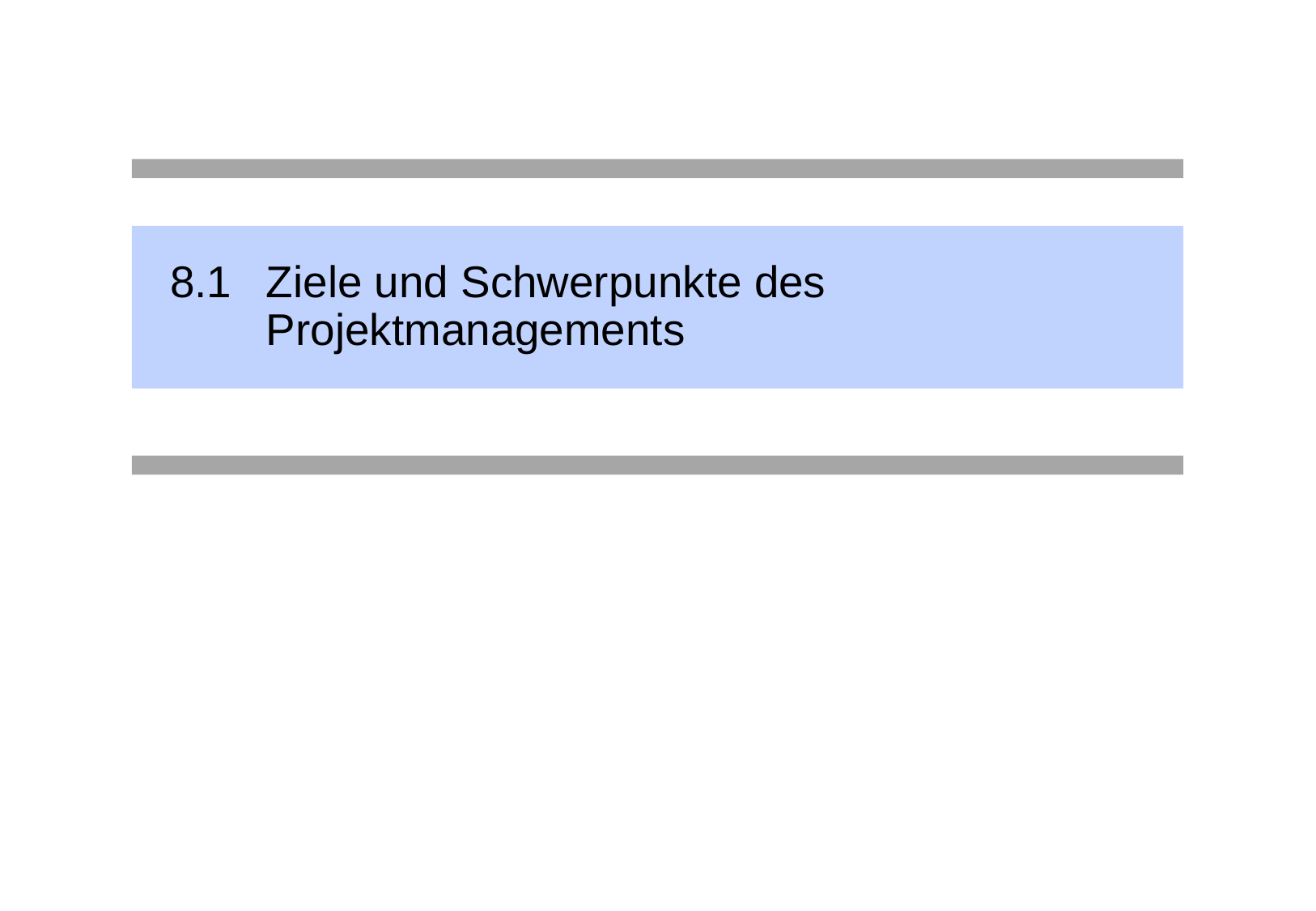

# 8.1	Ziele und Schwerpunkte des Projektmanagements